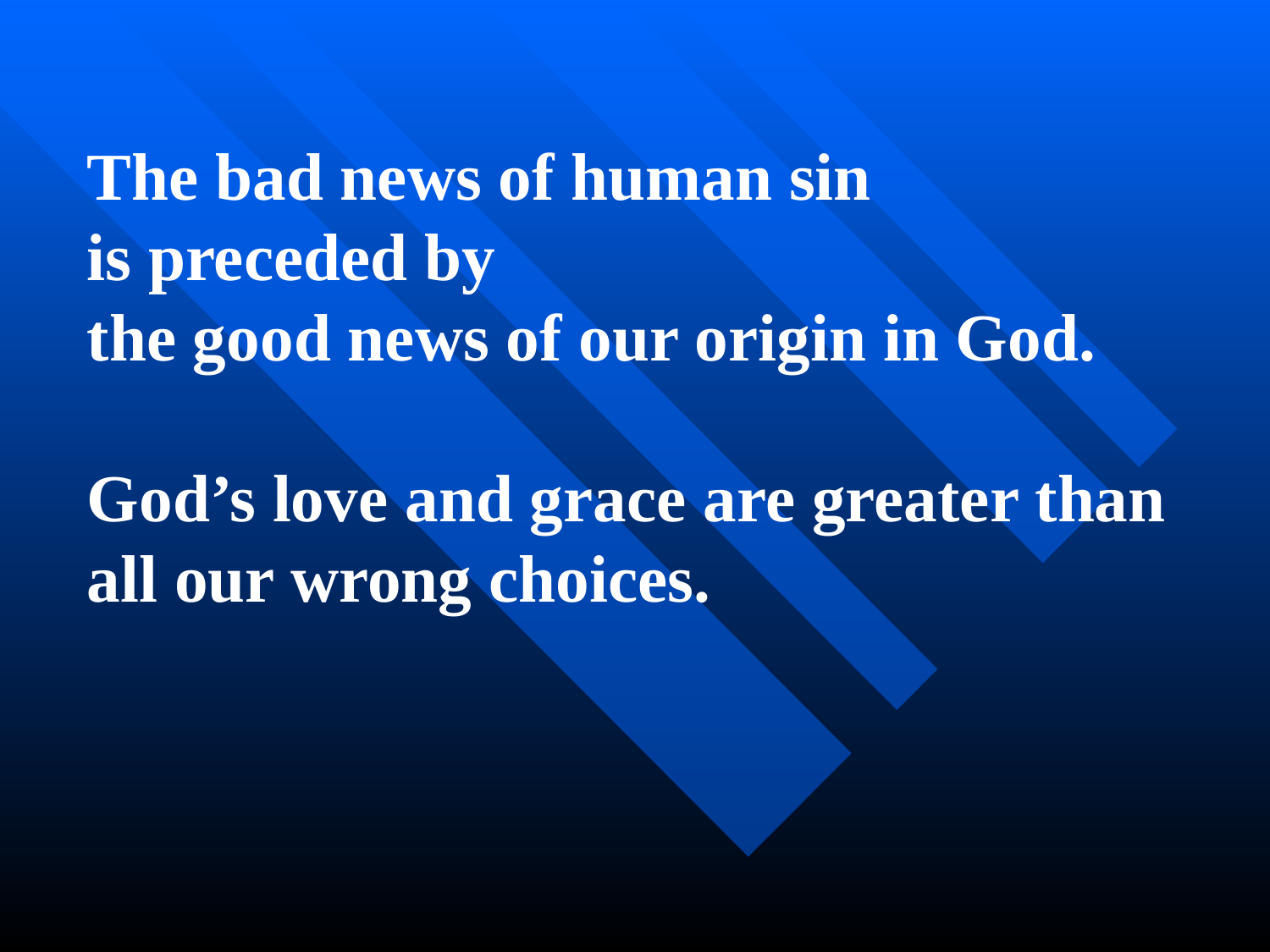

The bad news of human sin
is preceded by
the good news of our origin in God.

God’s love and grace are greater than all our wrong choices.